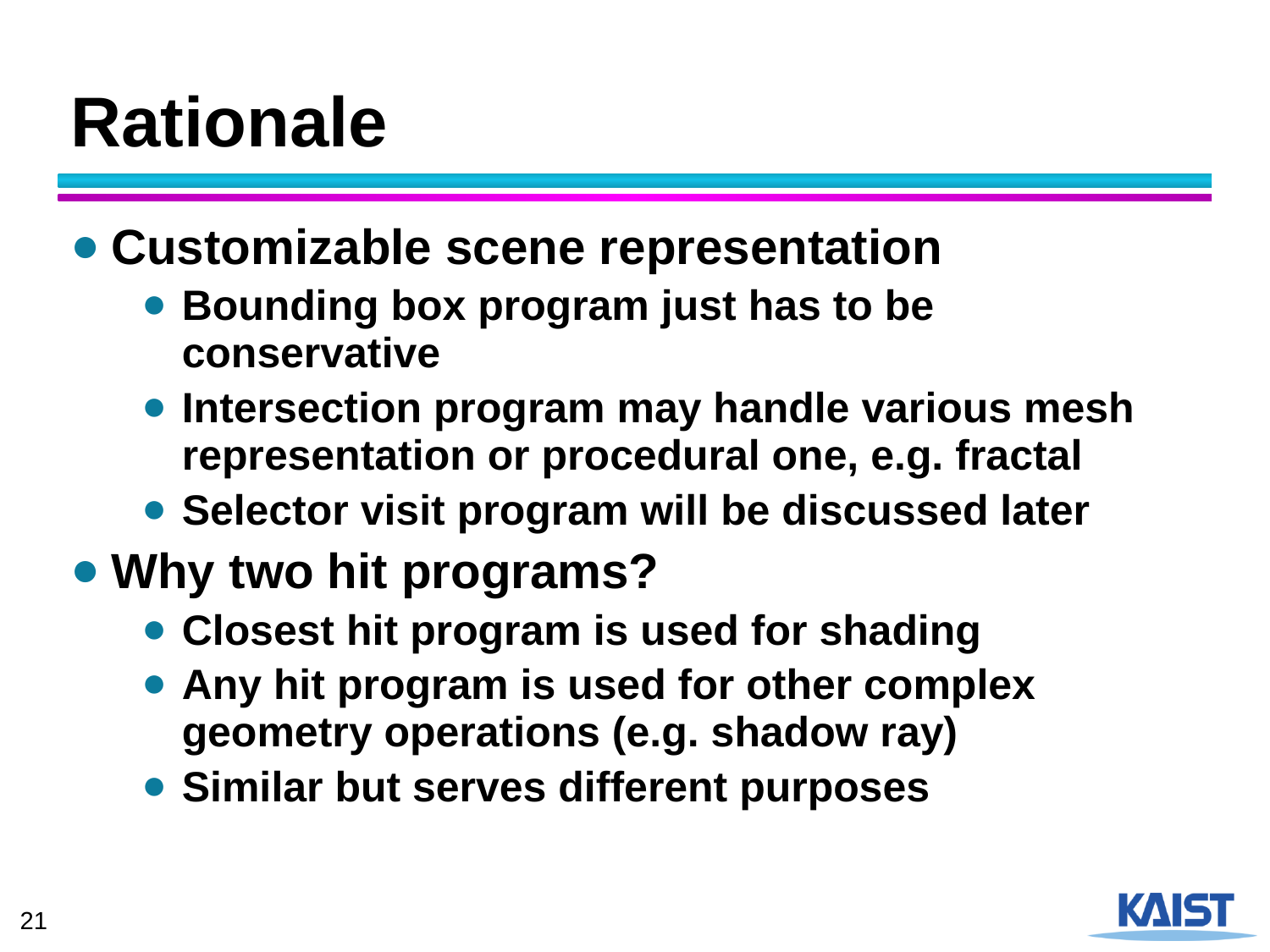

# Rationale
Customizable scene representation
Bounding box program just has to be conservative
Intersection program may handle various mesh representation or procedural one, e.g. fractal
Selector visit program will be discussed later
Why two hit programs?
Closest hit program is used for shading
Any hit program is used for other complex geometry operations (e.g. shadow ray)
Similar but serves different purposes